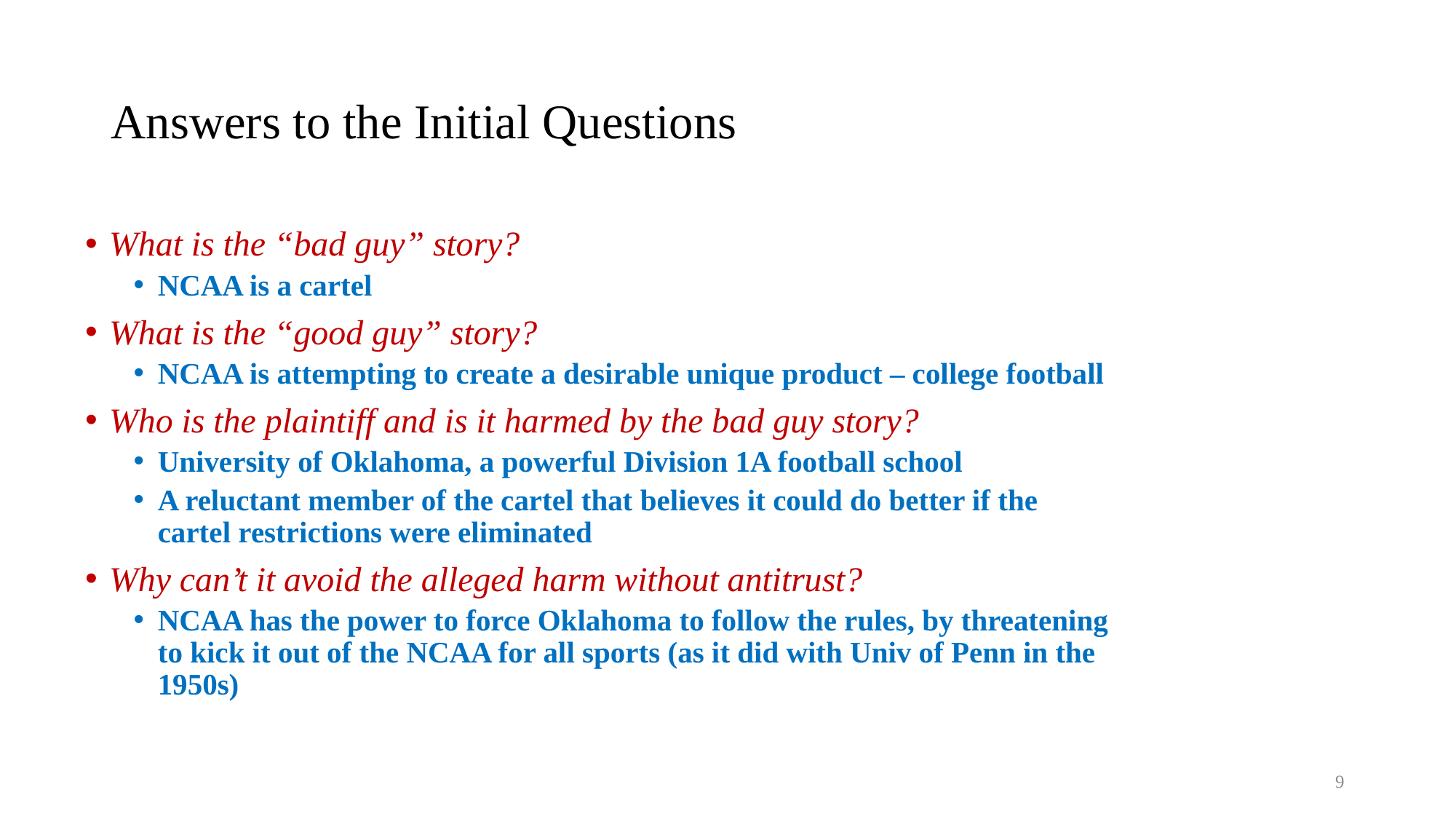

# Answers to the Initial Questions
What is the “bad guy” story?
NCAA is a cartel
What is the “good guy” story?
NCAA is attempting to create a desirable unique product – college football
Who is the plaintiff and is it harmed by the bad guy story?
University of Oklahoma, a powerful Division 1A football school
A reluctant member of the cartel that believes it could do better if the cartel restrictions were eliminated
Why can’t it avoid the alleged harm without antitrust?
NCAA has the power to force Oklahoma to follow the rules, by threatening to kick it out of the NCAA for all sports (as it did with Univ of Penn in the 1950s)

9